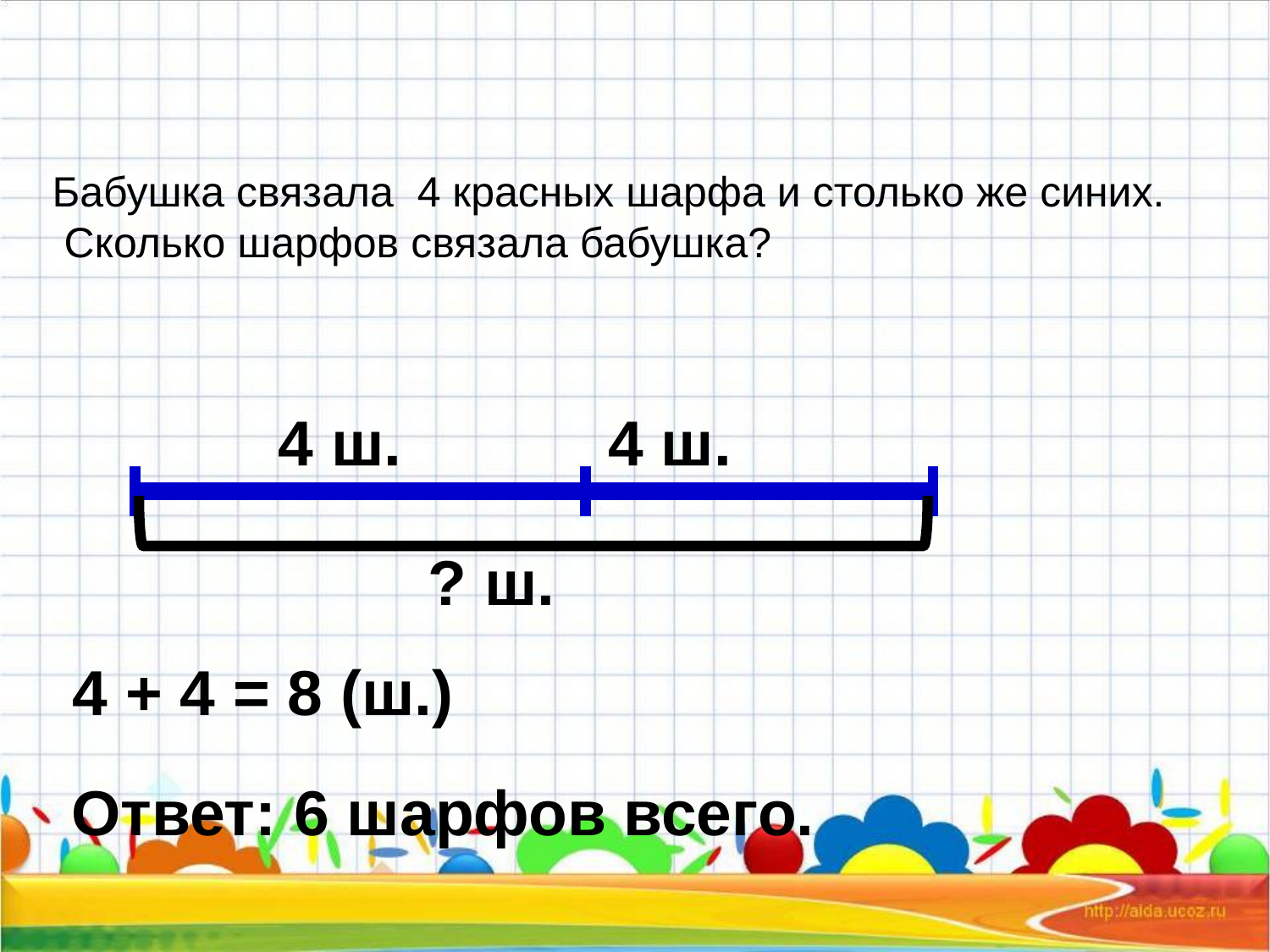

Бабушка связала  4 красных шарфа и столько же синих.
 Сколько шарфов связала бабушка?
4 ш.
4 ш.
? ш.
4 + 4 = 8 (ш.)
Ответ: 6 шарфов всего.